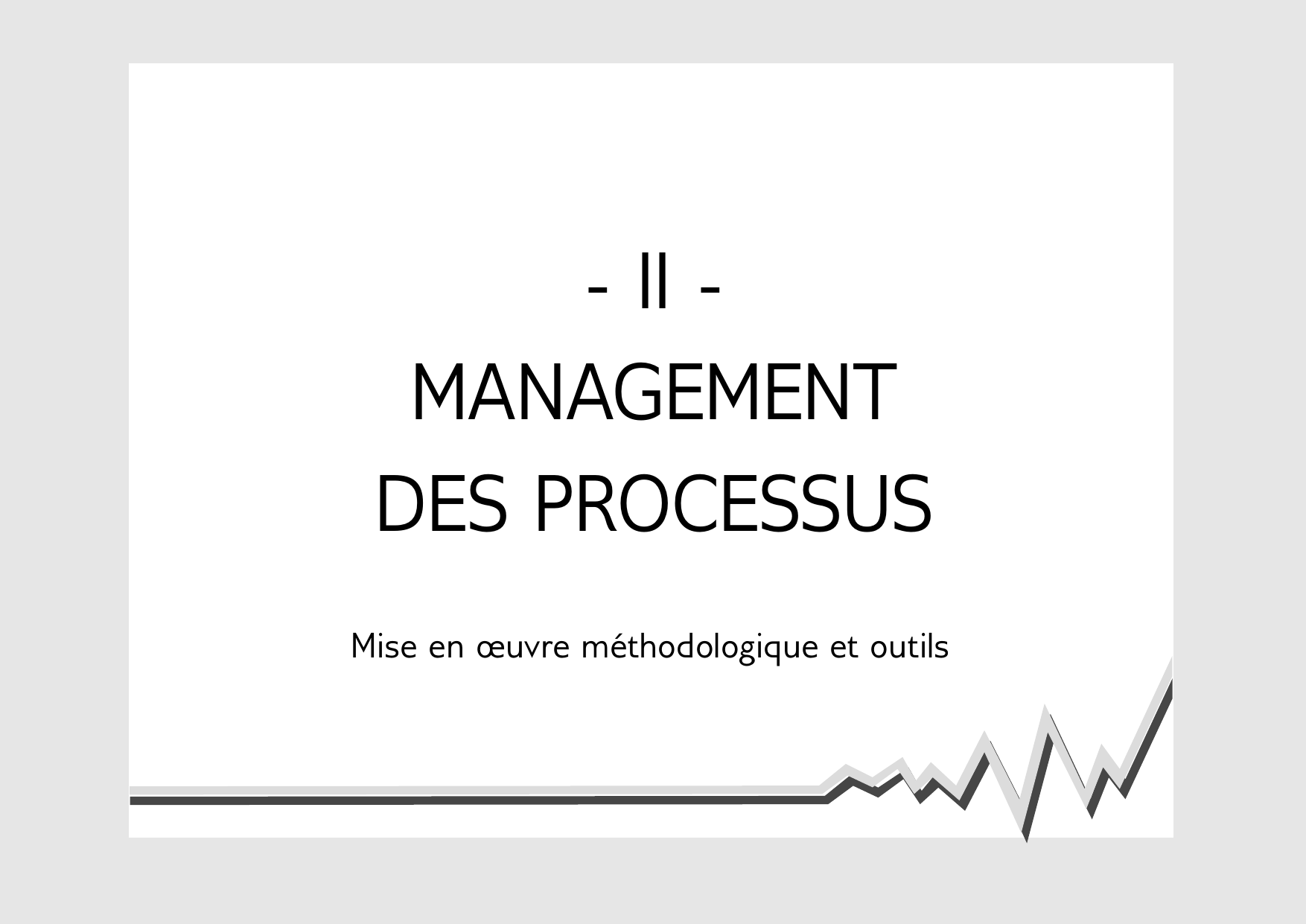

- II -
MANAGEMENT
DES PROCESSUS
Mise en œuvre méthodologique et outils